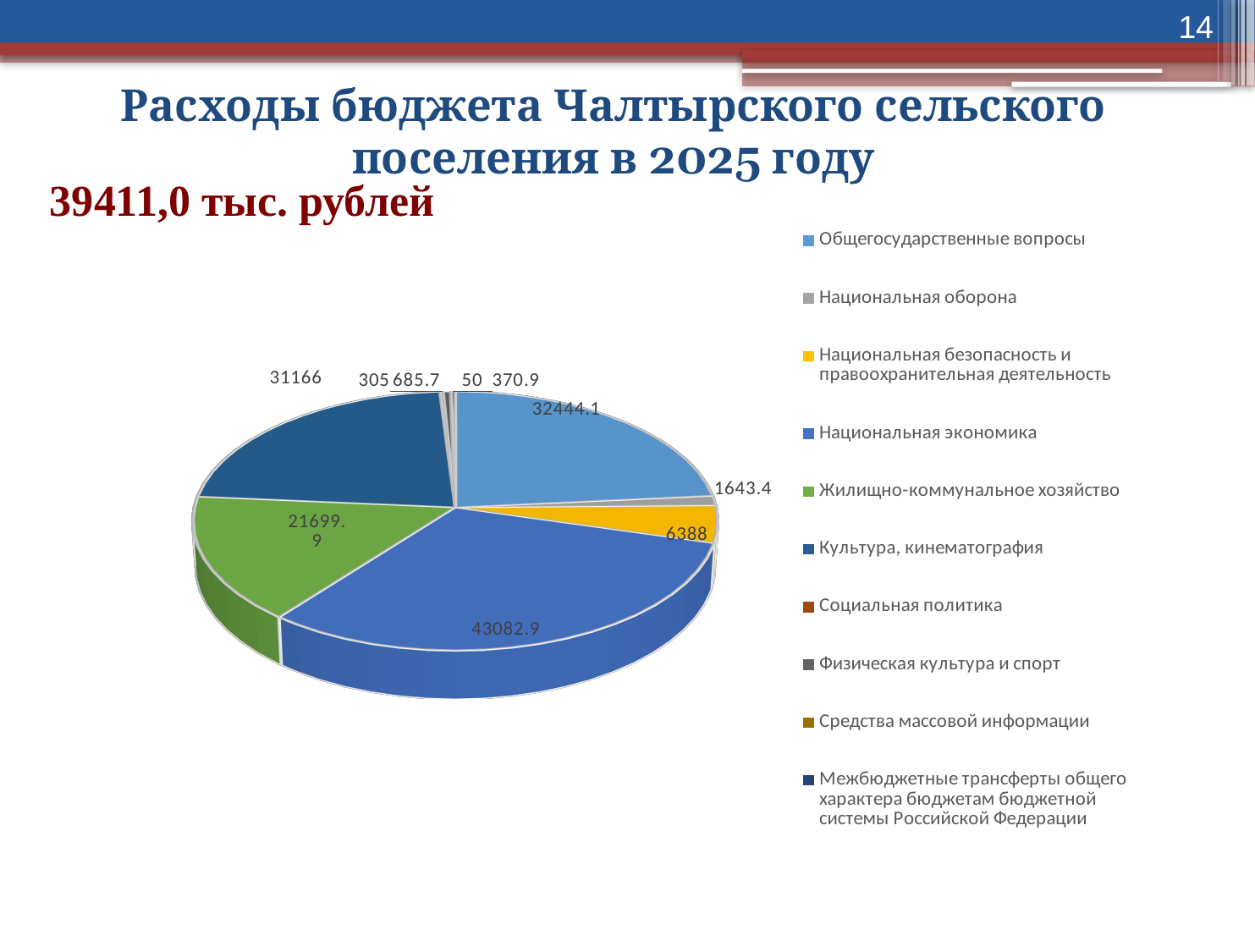

14
# Расходы бюджета Чалтырского сельского поселения в 2025 году
39411,0 тыс. рублей

[unsupported chart]